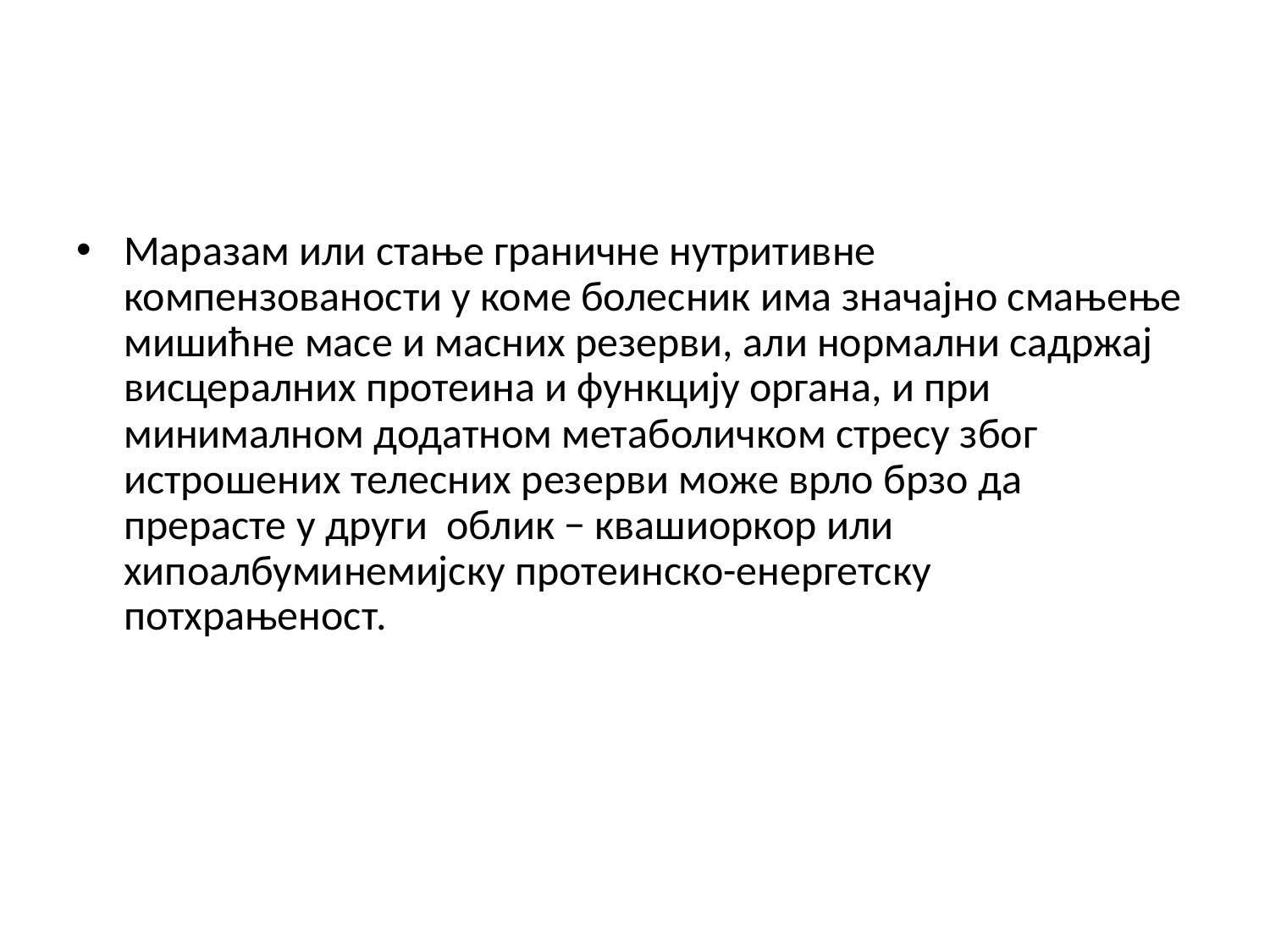

Маразам или стање граничне нутритивне компензованости у коме болесник има значајно смањење мишићне масе и масних резерви, али нормални садржај висцералних протеина и функцију органа, и при минималном додатном метаболичком стресу због истрошених телесних резерви може врло брзо да прерасте у други  облик − квашиоркор или хипоалбуминемијску протеинско-енергетску потхрањеност.